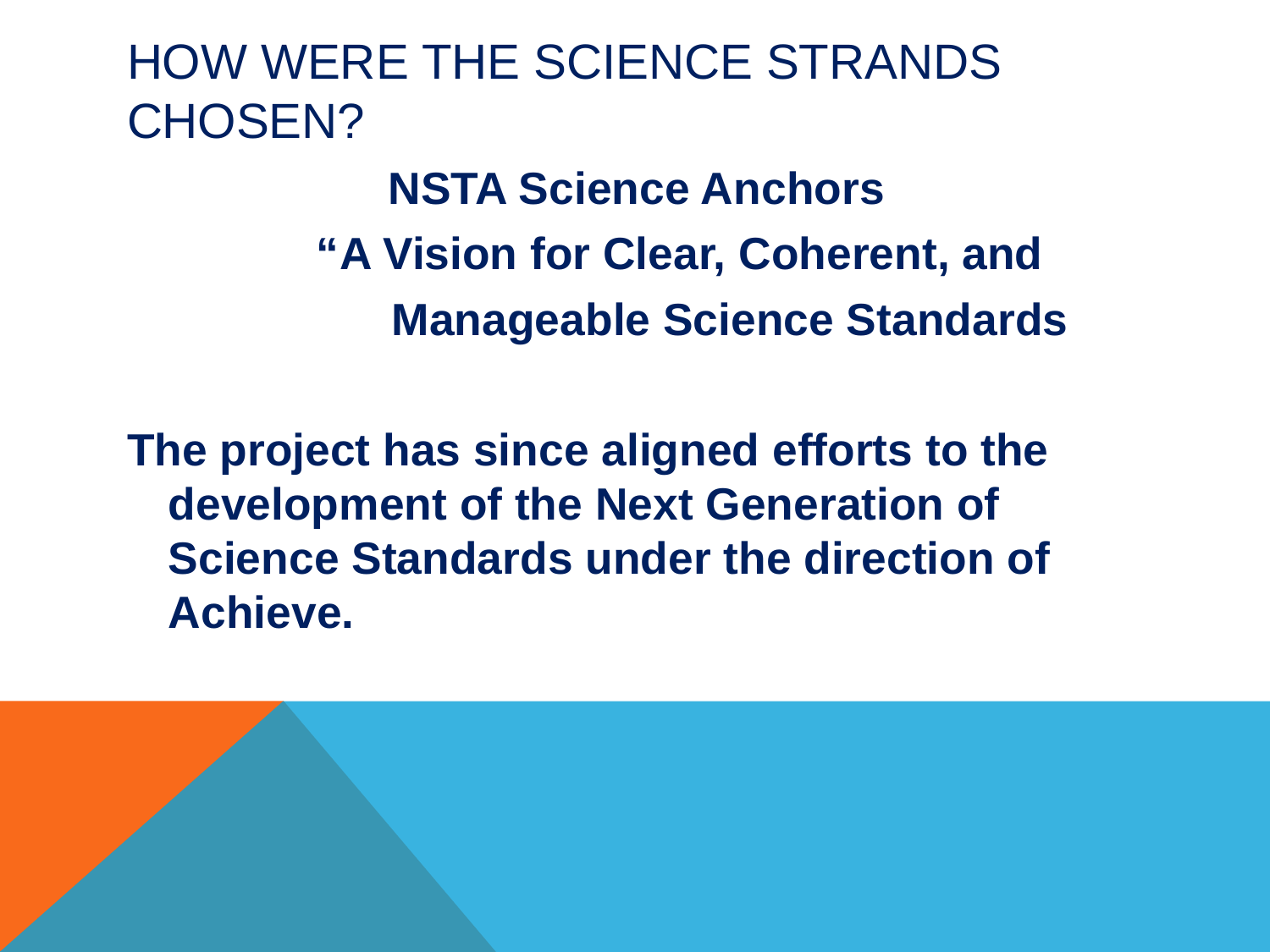

# How were the Science strands chosen?
 NSTA Science Anchors
            “A Vision for Clear, Coherent, and
               Manageable Science Standards

The project has since aligned efforts to the development of the Next Generation of Science Standards under the direction of Achieve.